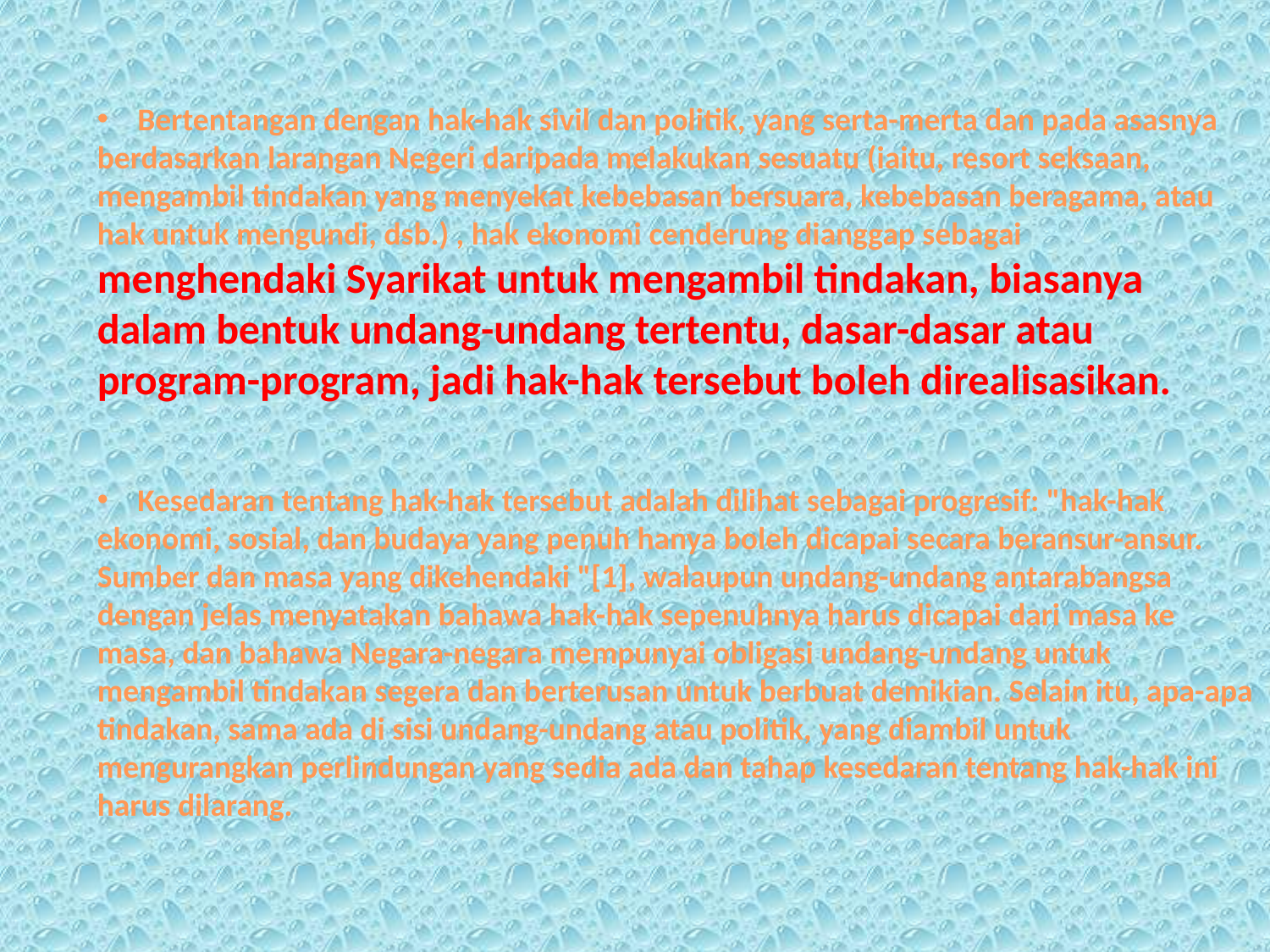

Bertentangan dengan hak-hak sivil dan politik, yang serta-merta dan pada asasnya berdasarkan larangan Negeri daripada melakukan sesuatu (iaitu, resort seksaan, mengambil tindakan yang menyekat kebebasan bersuara, kebebasan beragama, atau hak untuk mengundi, dsb.) , hak ekonomi cenderung dianggap sebagai menghendaki Syarikat untuk mengambil tindakan, biasanya dalam bentuk undang-undang tertentu, dasar-dasar atau program-program, jadi hak-hak tersebut boleh direalisasikan.

    Kesedaran tentang hak-hak tersebut adalah dilihat sebagai progresif: "hak-hak ekonomi, sosial, dan budaya yang penuh hanya boleh dicapai secara beransur-ansur. Sumber dan masa yang dikehendaki "[1], walaupun undang-undang antarabangsa dengan jelas menyatakan bahawa hak-hak sepenuhnya harus dicapai dari masa ke masa, dan bahawa Negara-negara mempunyai obligasi undang-undang untuk mengambil tindakan segera dan berterusan untuk berbuat demikian. Selain itu, apa-apa tindakan, sama ada di sisi undang-undang atau politik, yang diambil untuk mengurangkan perlindungan yang sedia ada dan tahap kesedaran tentang hak-hak ini harus dilarang.